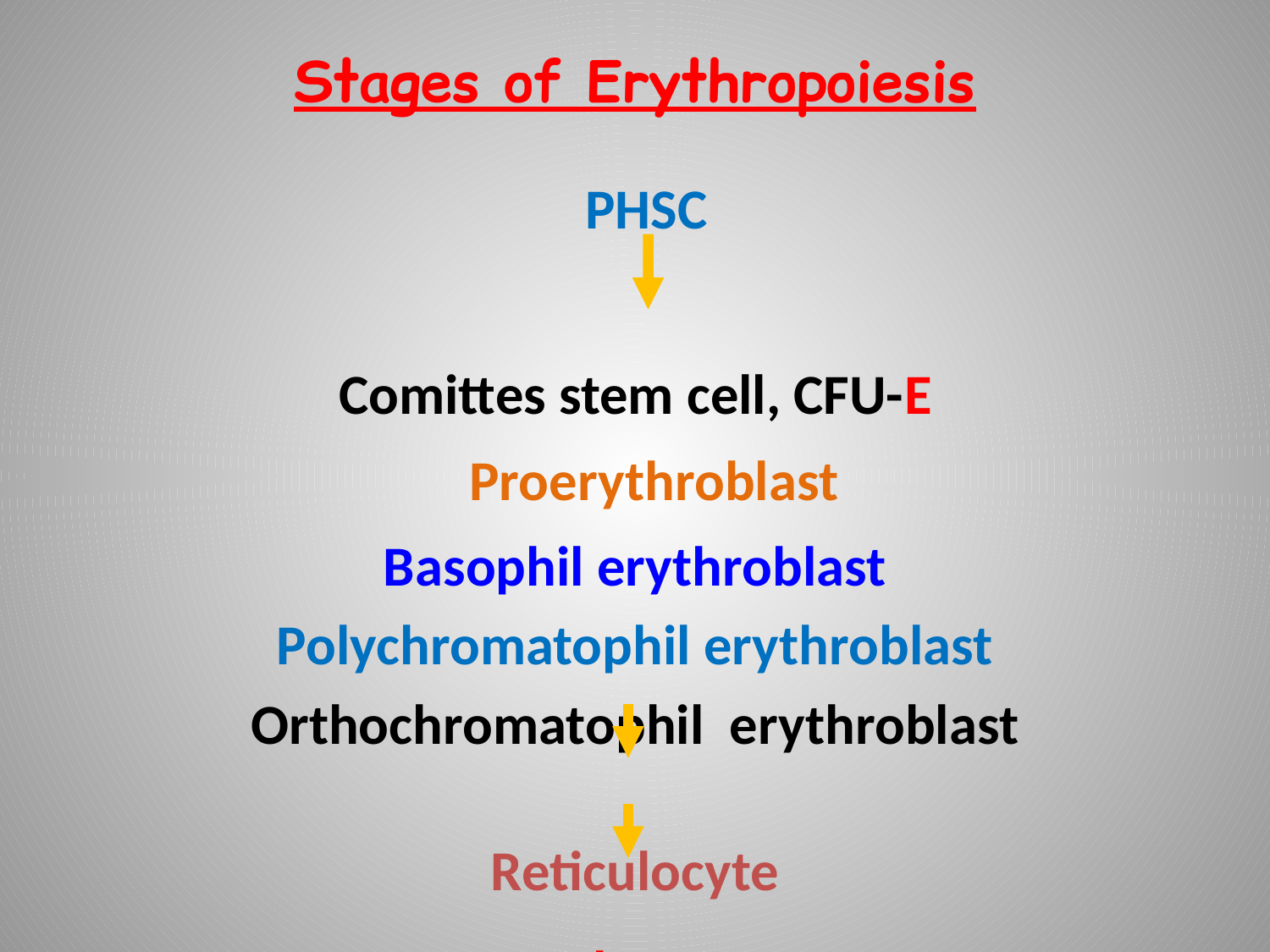

# Stages of Erythropoiesis
    PHSC

Comittes stem cell, CFU-E
   Proerythroblast
Basophil erythroblast
Polychromatophil erythroblast
Orthochromatophil  erythroblast
Reticulocyte
Erythrocyte